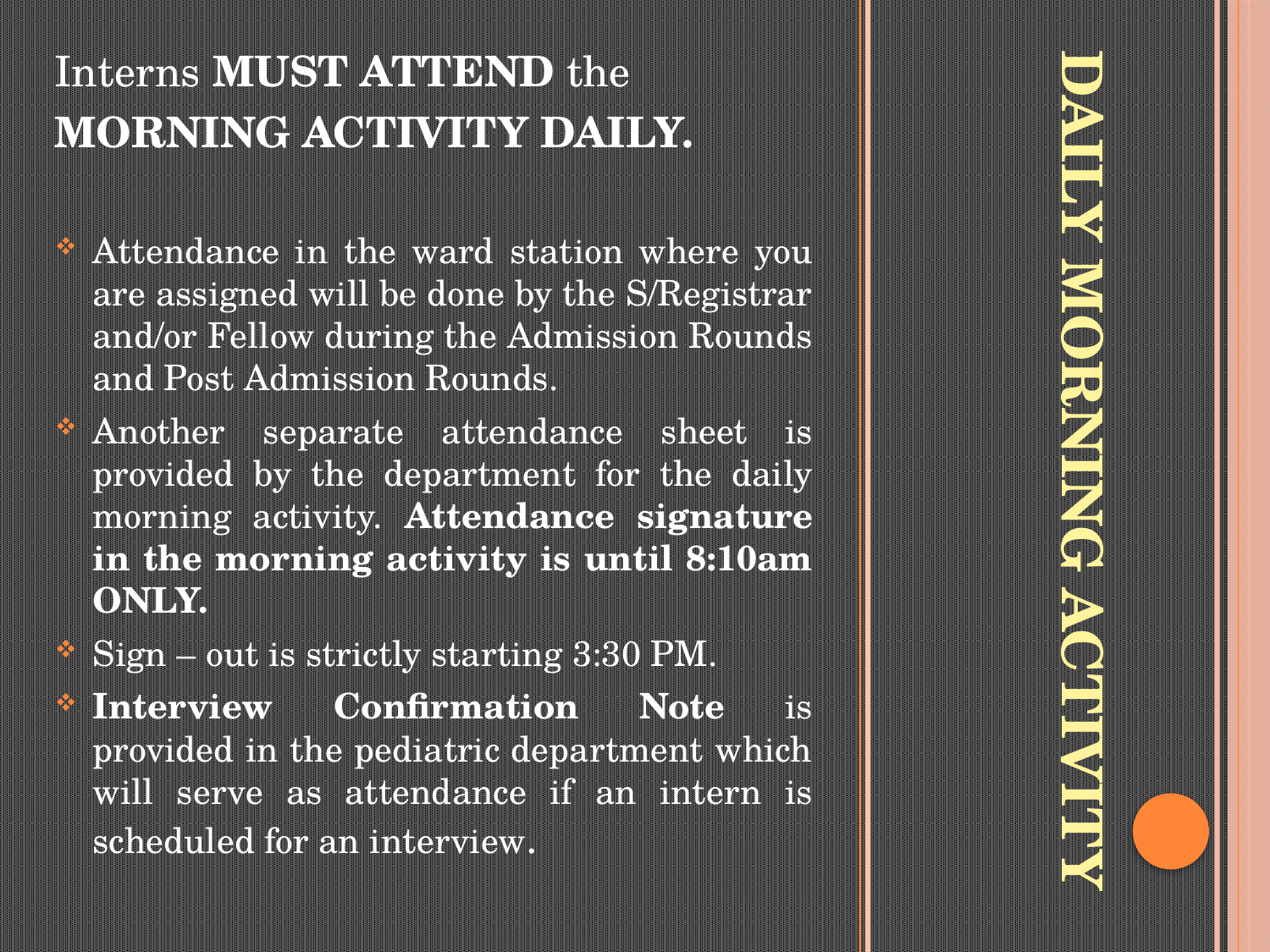

Interns MUST ATTEND the
MORNING ACTIVITY DAILY.

Attendance in the ward station where you are assigned will be done by the S/Registrar and/or Fellow during the Admission Rounds and Post Admission Rounds.
Another separate attendance sheet is provided by the department for the daily morning activity. Attendance signature in the morning activity is until 8:10am ONLY.
Sign – out is strictly starting 3:30 PM.
Interview Confirmation Note is provided in the pediatric department which will serve as attendance if an intern is scheduled for an interview.

# Daily morning activity